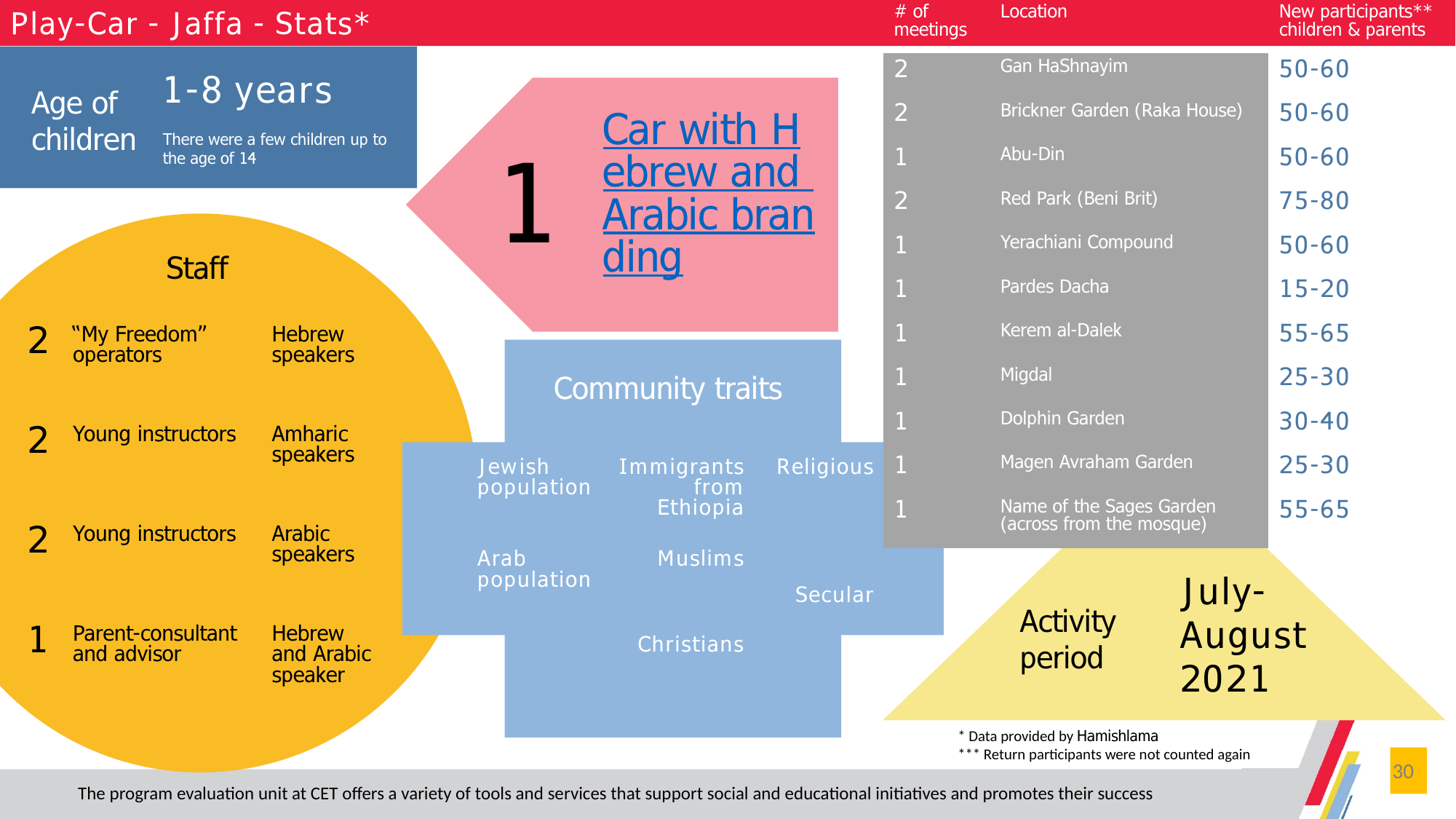

Play-Car - Jaffa - Stats*
| # of meetings | Location | New participants\*\* children & parents |
| --- | --- | --- |
| 2 | Gan HaShnayim | 50-60 |
| 2 | Brickner Garden (Raka House) | 50-60 |
| 1 | Abu-Din | 50-60 |
| 2 | Red Park (Beni Brit) | 75-80 |
| 1 | Yerachiani Compound | 50-60 |
| 1 | Pardes Dacha | 15-20 |
| 1 | Kerem al-Dalek | 55-65 |
| 1 | Migdal | 25-30 |
| 1 | Dolphin Garden | 30-40 |
| 1 | Magen Avraham Garden | 25-30 |
| 1 | Name of the Sages Garden (across from the mosque) | 55-65 |

1-8 years

There were a few children up to the age of 14

Age of children
Car with Hebrew and Arabic branding
1

| Staff |  |  |
| --- | --- | --- |
| 2 | “My Freedom” operators | Hebrew speakers |
| 2 | Young instructors | Amharic speakers |
| 2 | Young instructors | Arabic speakers |
| 1 | Parent-consultant and advisor | Hebrew and Arabic speaker |

Community traits

| Jewish population | Immigrants from Ethiopia | Religious |
| --- | --- | --- |
| Arab population | Muslims |  |
|  |  | Secular |
|  | Christians |  |
July-August 2021
Activity period
* Data provided by Hamishlama
*** Return participants were not counted again
30